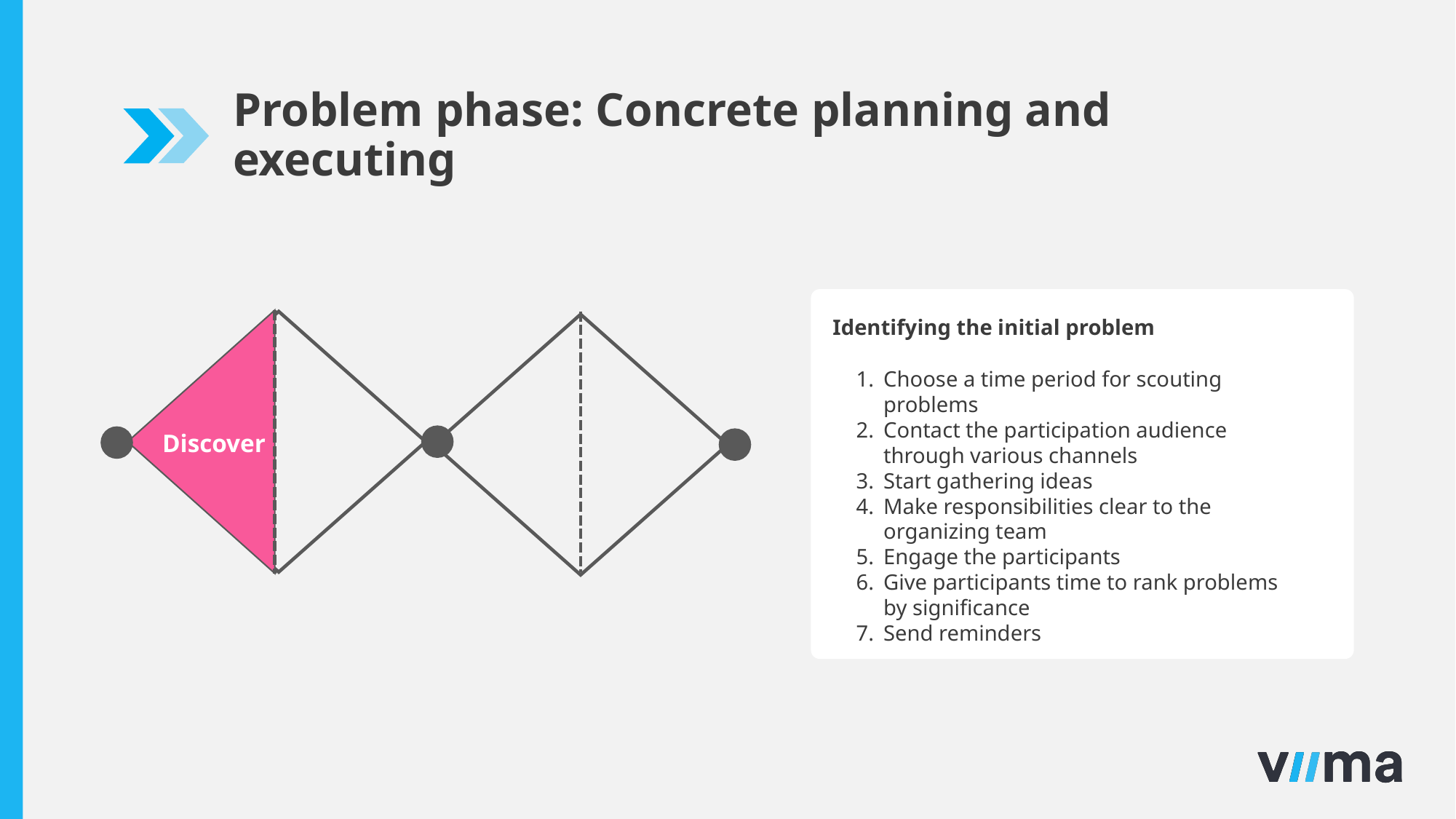

Problem phase: Concrete planning and executing

Identifying the initial problem

Choose a time period for scouting problems
Contact the participation audience through various channels
Start gathering ideas
Make responsibilities clear to the organizing team
Engage the participants
Give participants time to rank problems by significance
Send reminders

Discover